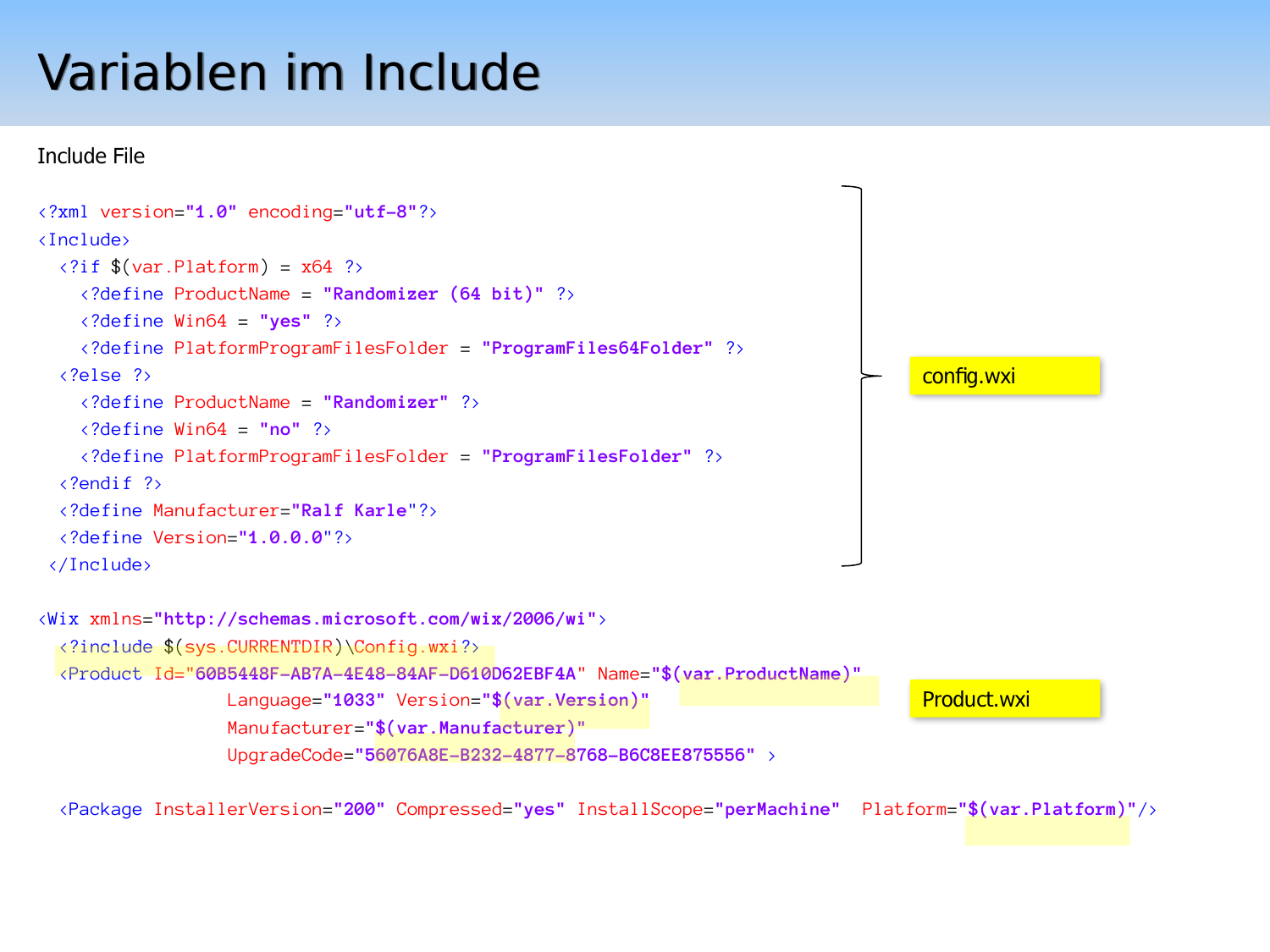

# Variablen im Include
Include File

<?xml version="1.0" encoding="utf-8"?>
<Include>
  <?if $(var.Platform) = x64 ?>
    <?define ProductName = "Randomizer (64 bit)" ?>
    <?define Win64 = "yes" ?>
    <?define PlatformProgramFilesFolder = "ProgramFiles64Folder" ?>
  <?else ?>
    <?define ProductName = "Randomizer" ?>
    <?define Win64 = "no" ?>
    <?define PlatformProgramFilesFolder = "ProgramFilesFolder" ?>
  <?endif ?>
  <?define Manufacturer="Ralf Karle"?>
  <?define Version="1.0.0.0"?>
 </Include>

<Wix xmlns="http://schemas.microsoft.com/wix/2006/wi">
  <?include $(sys.CURRENTDIR)\Config.wxi?>
  <Product Id="60B5448F-AB7A-4E48-84AF-D610D62EBF4A" Name="$(var.ProductName)"
	      Language="1033" Version="$(var.Version)"
                  Manufacturer="$(var.Manufacturer)"
                  UpgradeCode="56076A8E-B232-4877-8768-B6C8EE875556" >

  <Package InstallerVersion="200" Compressed="yes" InstallScope="perMachine"  Platform="$(var.Platform)"/>

config.wxi

Product.wxi